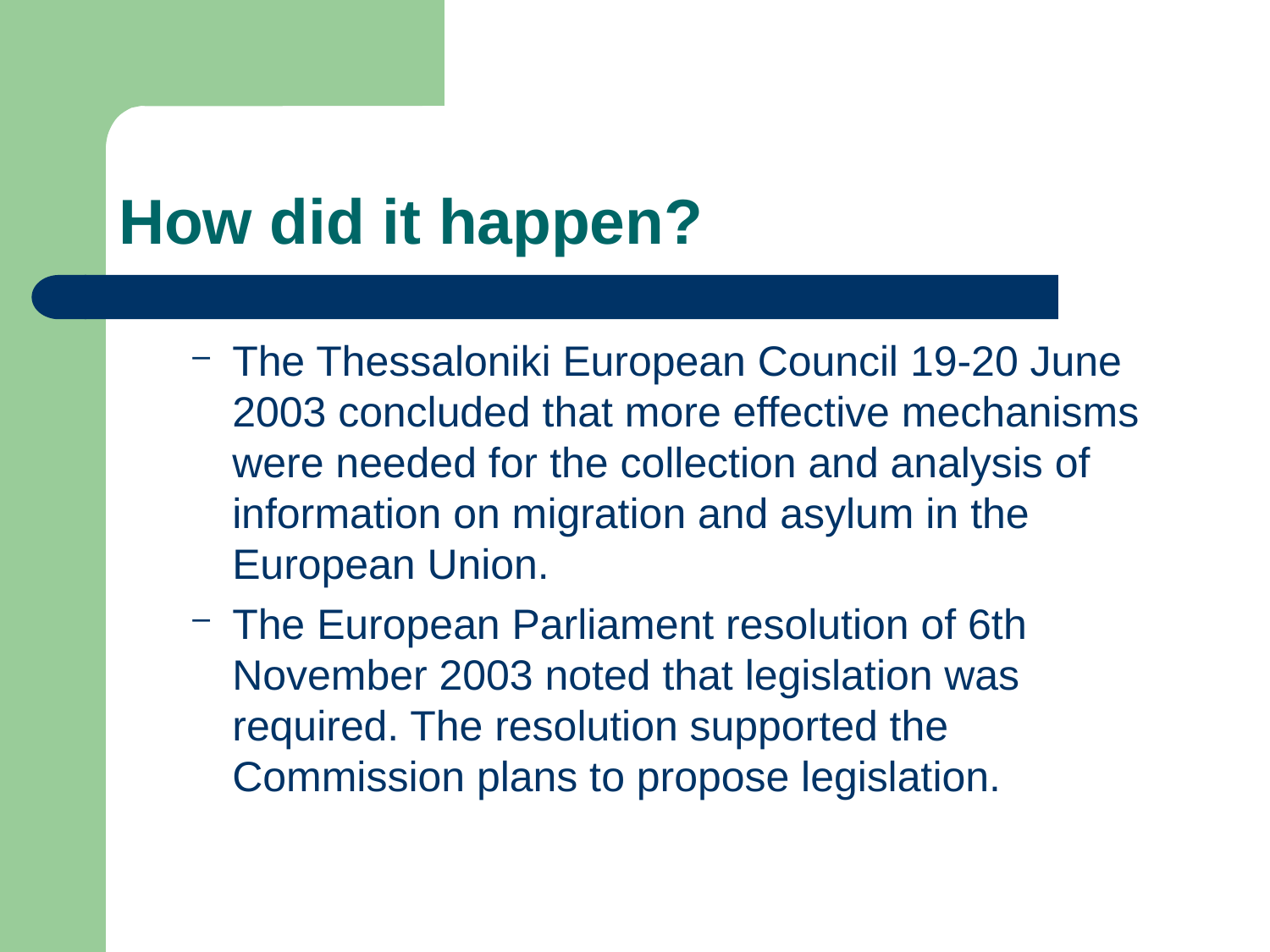

# How did it happen?
The Thessaloniki European Council 19-20 June 2003 concluded that more effective mechanisms were needed for the collection and analysis of information on migration and asylum in the European Union.
The European Parliament resolution of 6th November 2003 noted that legislation was required. The resolution supported the Commission plans to propose legislation.